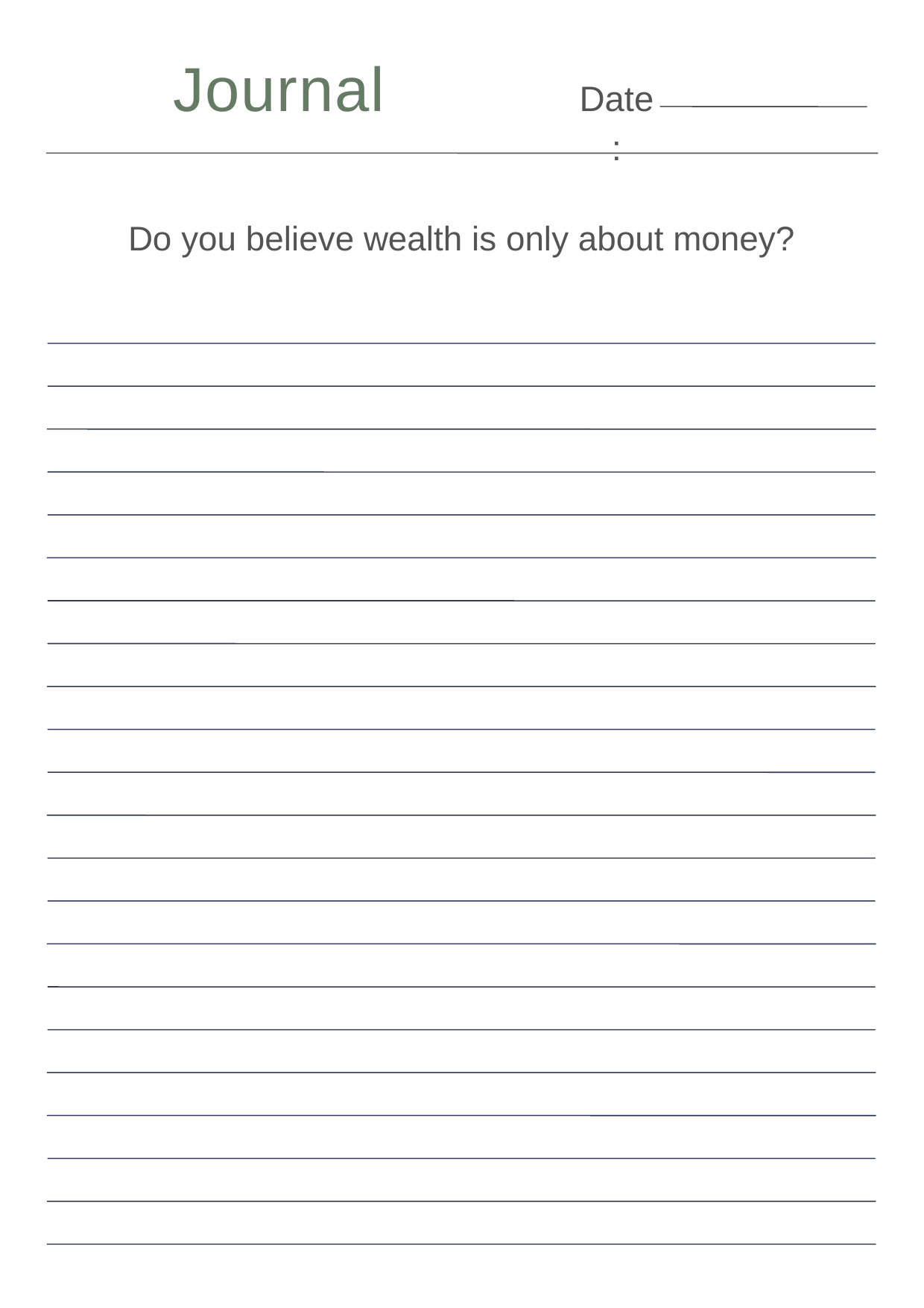

Journal
Date:

Do you believe wealth is only about money?